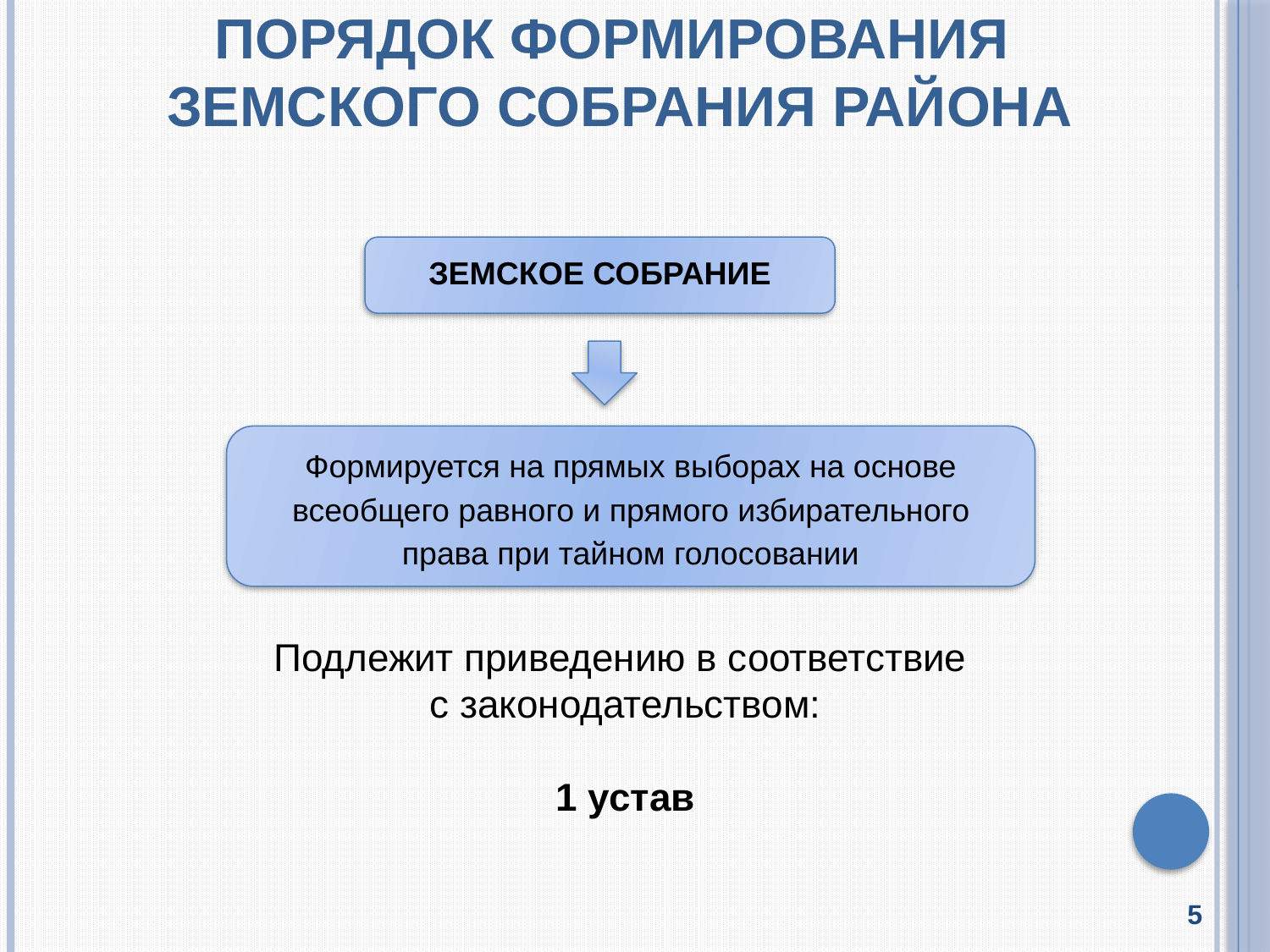

# Порядок формирования Земского Собрания района
ЗЕМСКОЕ СОБРАНИЕ

Формируется на прямых выборах на основе всеобщего равного и прямого избирательного права при тайном голосовании
Подлежит приведению в соответствие
с законодательством:

1 устав

 5